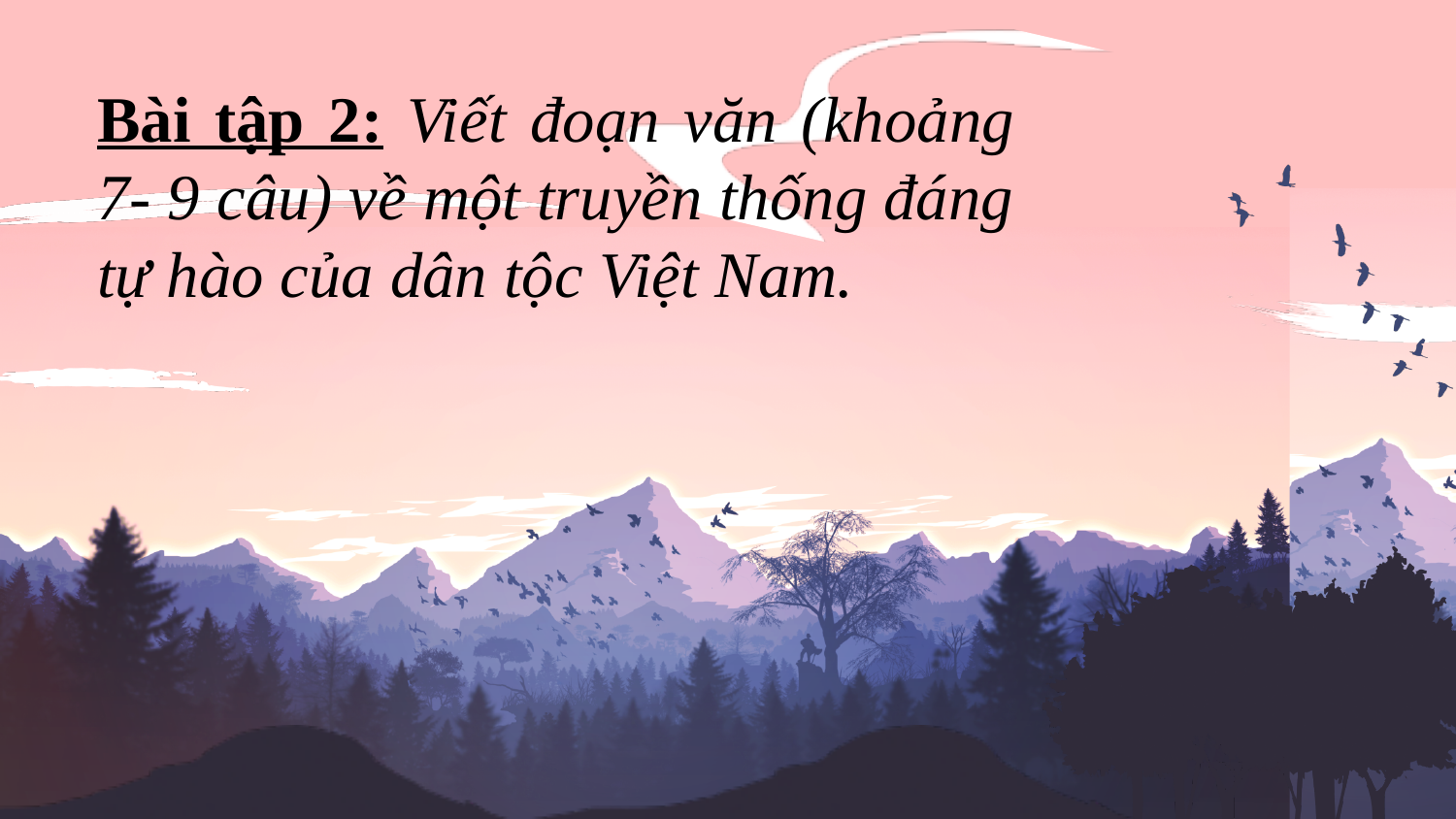

Bài tập 2: Viết đoạn văn (khoảng 7- 9 câu) về một truyền thống đáng tự hào của dân tộc Việt Nam.